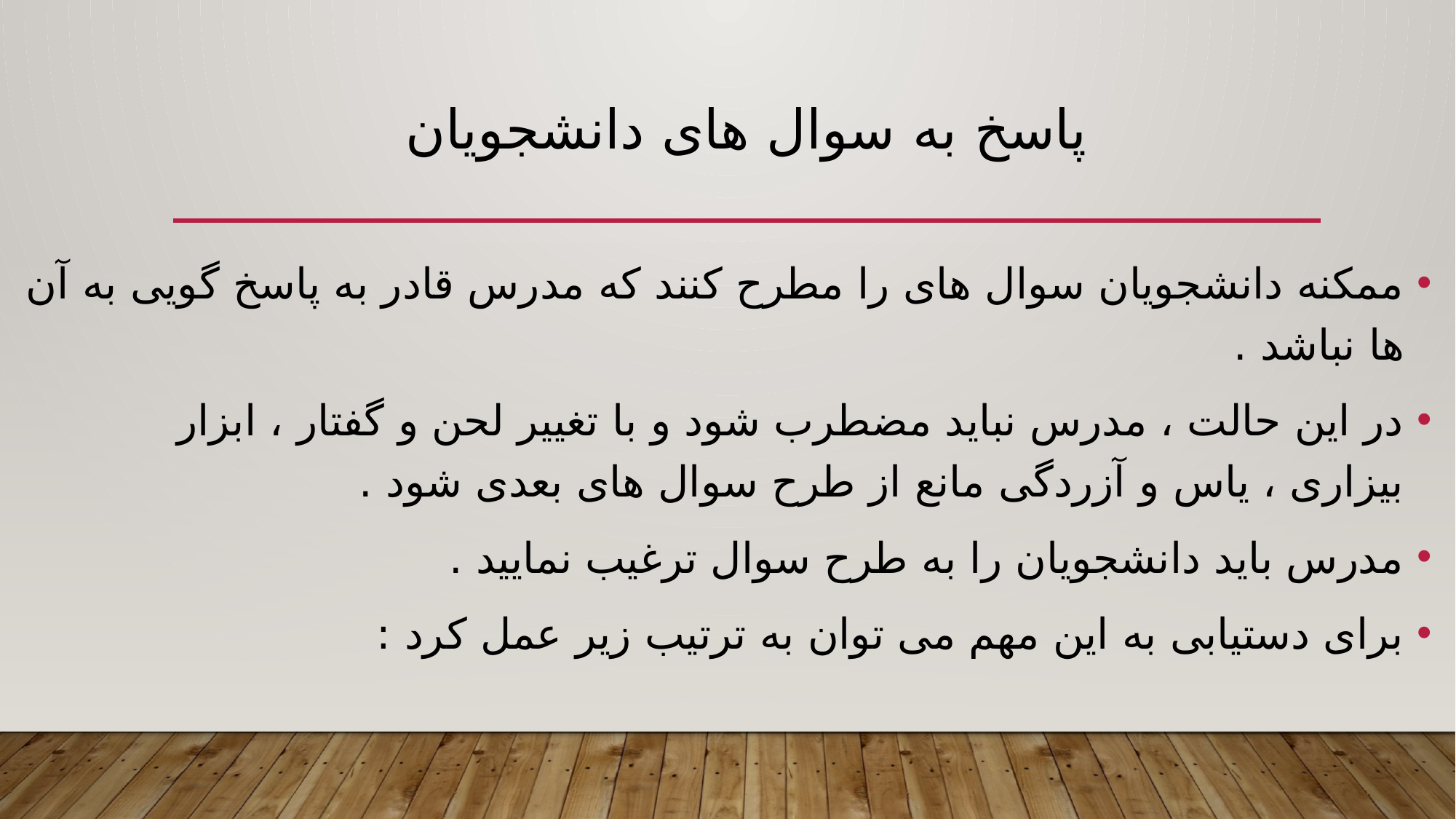

# پاسخ به سوال های دانشجویان
ممکنه دانشجویان سوال های را مطرح کنند که مدرس قادر به پاسخ گویی به آن ها نباشد .
در این حالت ، مدرس نباید مضطرب شود و با تغییر لحن و گفتار ، ابزار بیزاری ، یاس و آزردگی مانع از طرح سوال های بعدی شود .
مدرس باید دانشجویان را به طرح سوال ترغیب نمایید .
برای دستیابی به این مهم می توان به ترتیب زیر عمل کرد :